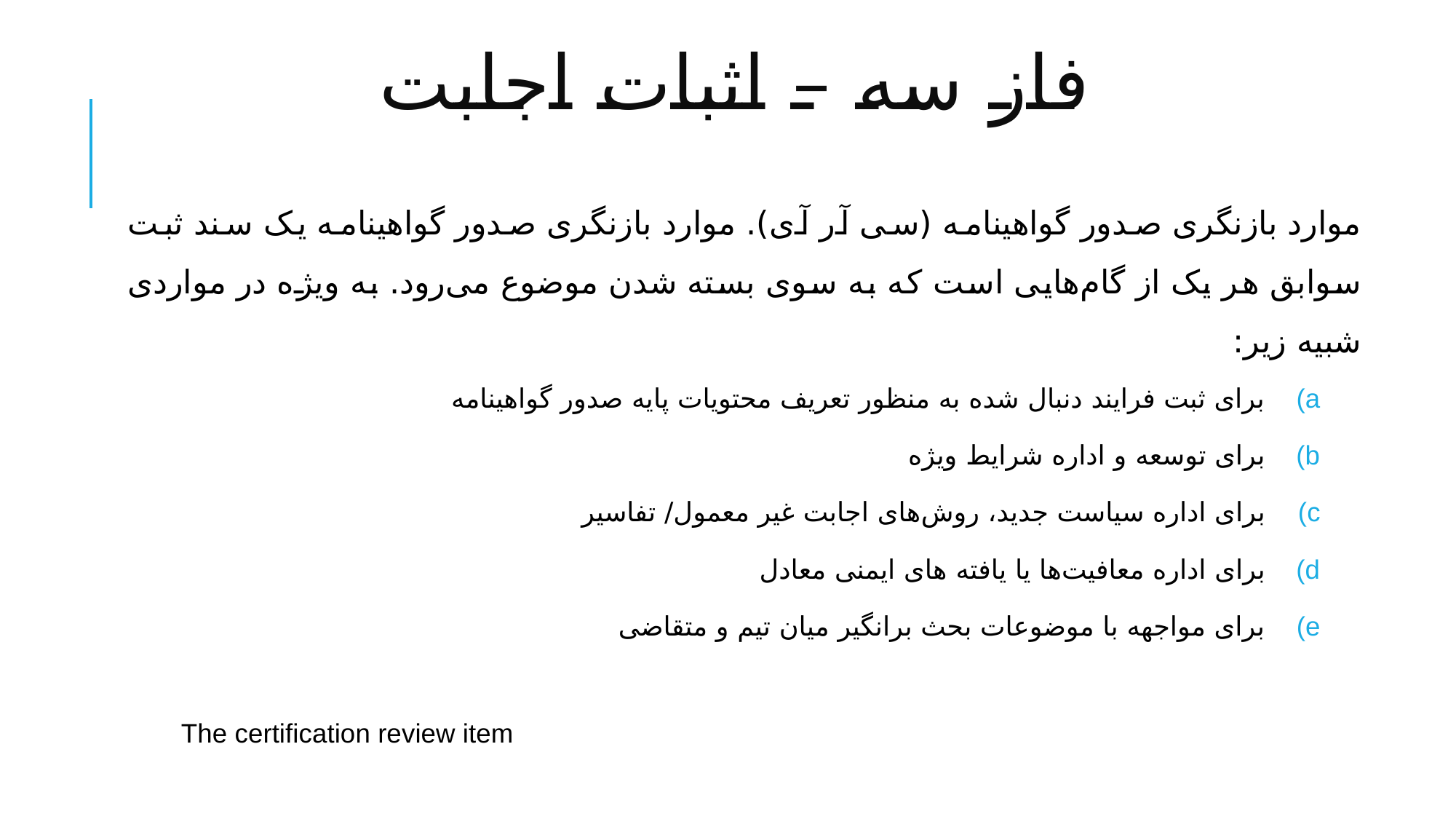

# فاز سه – اثبات اجابت
موارد بازنگری صدور گواهینامه (سی آر آی). موارد بازنگری صدور گواهینامه یک سند ثبت سوابق هر یک از گام‌هایی است که به سوی بسته شدن موضوع می‌رود. به ویژه در مواردی شبیه زیر:
برای ثبت فرایند دنبال شده به منظور تعریف محتویات پایه صدور گواهینامه
برای توسعه و اداره شرایط ویژه
برای اداره سیاست جدید، روش‌های اجابت غیر معمول/ تفاسیر
برای اداره معافیت‌ها یا یافته ‌های ایمنی معادل
برای مواجهه با موضوعات بحث برانگیر میان تیم و متقاضی

The certification review item